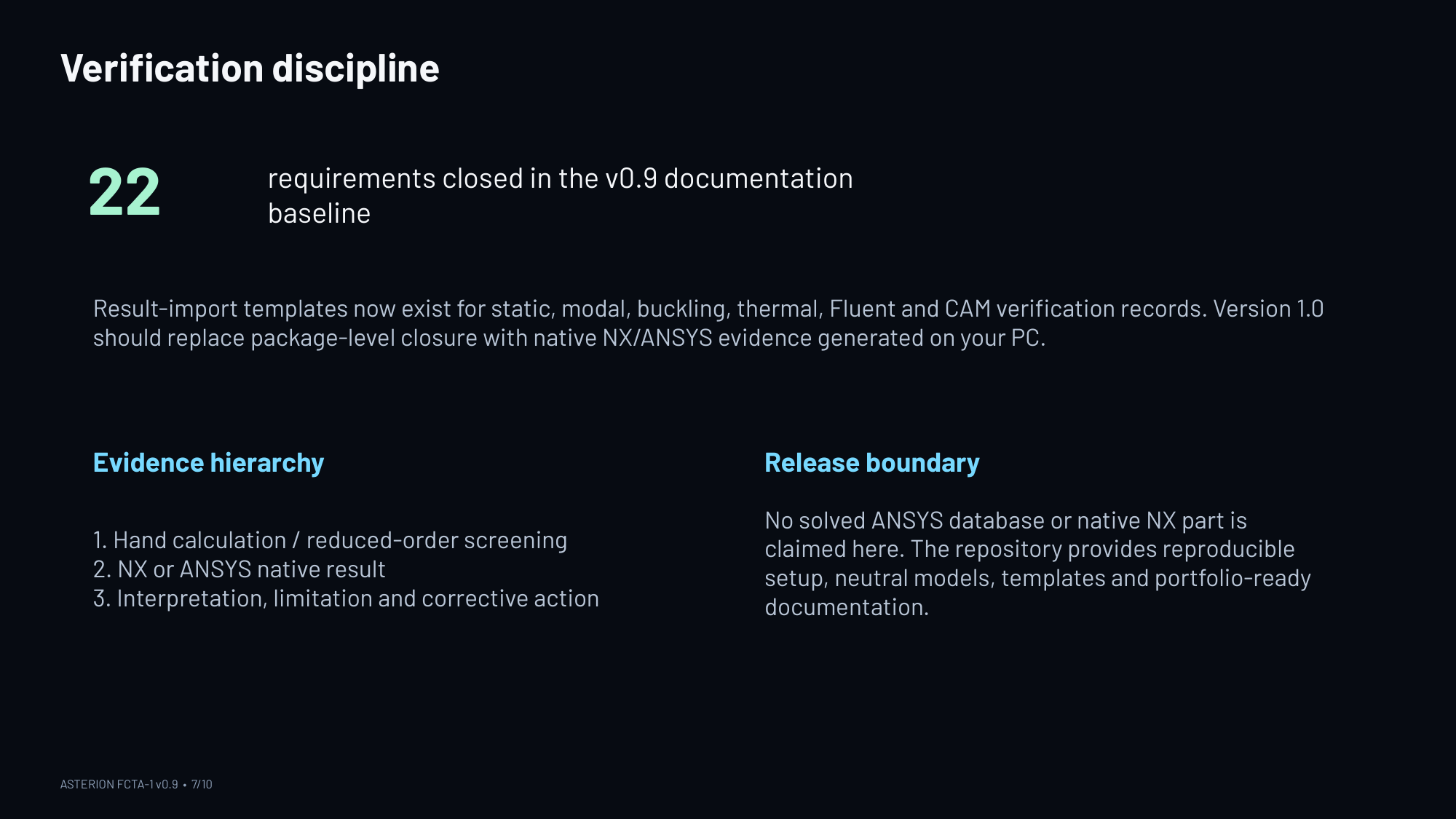

Verification discipline
22
requirements closed in the v0.9 documentation baseline
Result-import templates now exist for static, modal, buckling, thermal, Fluent and CAM verification records. Version 1.0 should replace package-level closure with native NX/ANSYS evidence generated on your PC.
Evidence hierarchy
Release boundary
1. Hand calculation / reduced-order screening
2. NX or ANSYS native result
3. Interpretation, limitation and corrective action
No solved ANSYS database or native NX part is claimed here. The repository provides reproducible setup, neutral models, templates and portfolio-ready documentation.
ASTERION FCTA-1 v0.9  •  7/10